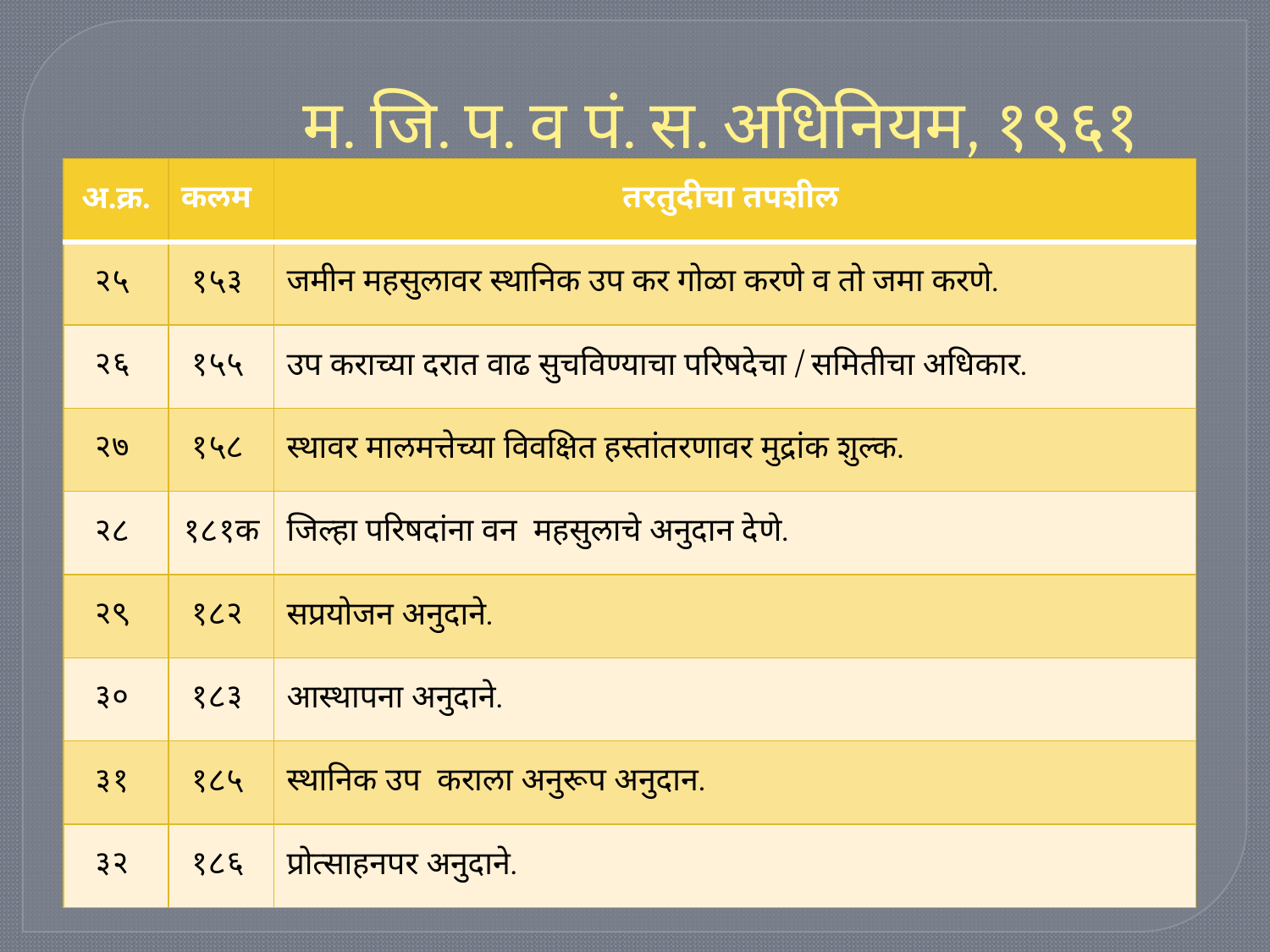

# म. जि. प. व पं. स. अधिनियम, १९६१
| अ.क्र. | कलम | तरतुदीचा तपशील |
| --- | --- | --- |
| २५ | १५३ | जमीन महसुलावर स्थानिक उप कर गोळा करणे व तो जमा करणे. |
| २६ | १५५ | उप कराच्या दरात वाढ सुचविण्याचा परिषदेचा / समितीचा अधिकार. |
| २७ | १५८ | स्थावर मालमत्तेच्या विवक्षित हस्तांतरणावर मुद्रांक शुल्क. |
| २८ | १८१क | जिल्हा परिषदांना वन महसुलाचे अनुदान देणे. |
| २९ | १८२ | सप्रयोजन अनुदाने. |
| ३० | १८३ | आस्थापना अनुदाने. |
| ३१ | १८५ | स्थानिक उप कराला अनुरूप अनुदान. |
| ३२ | १८६ | प्रोत्साहनपर अनुदाने. |